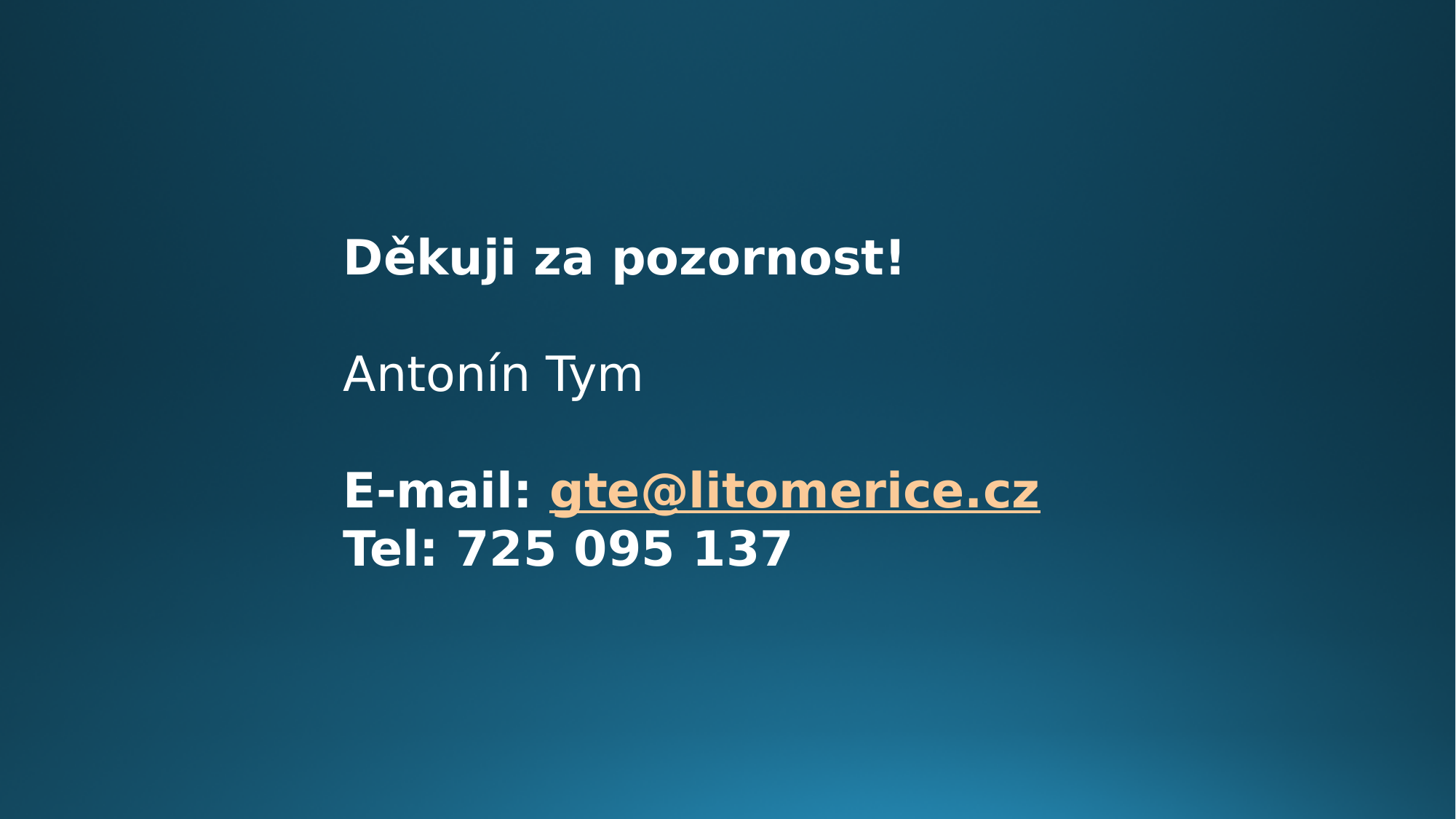

# Děkuji za pozornost! Antonín Tym E-mail: gte@litomerice.cz Tel: 725 095 137